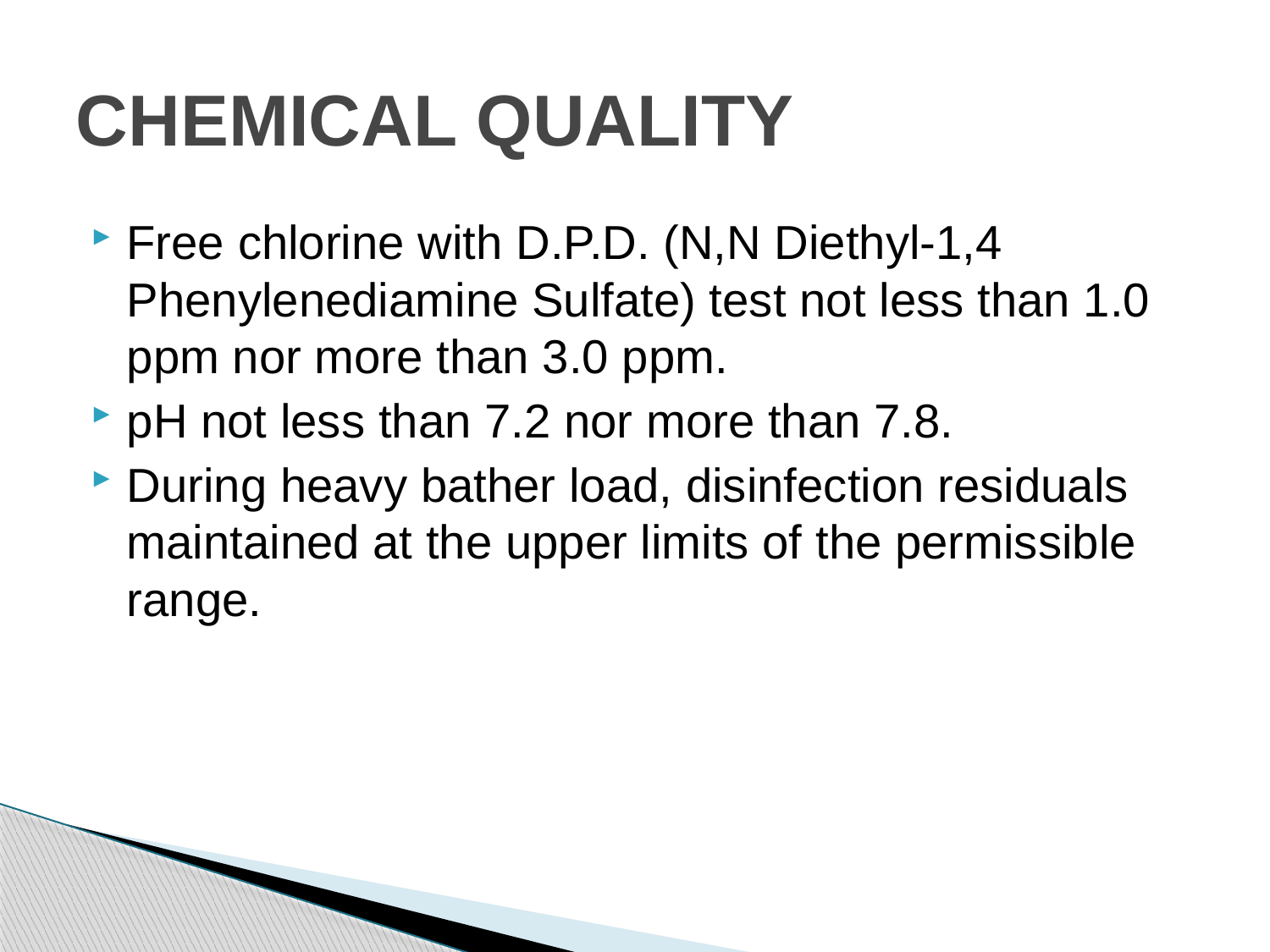

# CHEMICAL QUALITY
Free chlorine with D.P.D. (N,N Diethyl-1,4 Phenylenediamine Sulfate) test not less than 1.0 ppm nor more than 3.0 ppm.
pH not less than 7.2 nor more than 7.8.
During heavy bather load, disinfection residuals maintained at the upper limits of the permissible range.